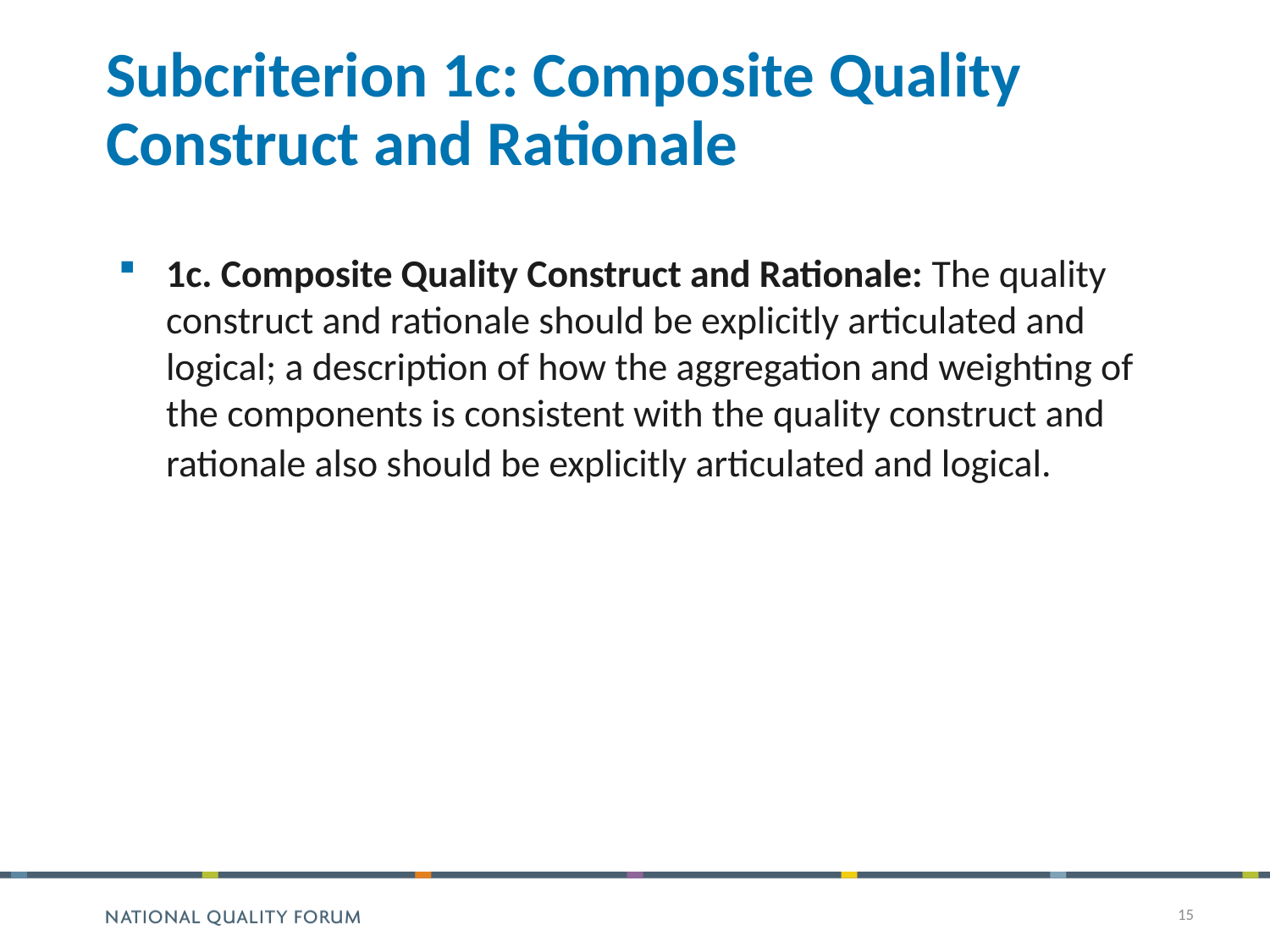

# Subcriterion 1c: Composite Quality Construct and Rationale
1c. Composite Quality Construct and Rationale: The quality construct and rationale should be explicitly articulated and logical; a description of how the aggregation and weighting of the components is consistent with the quality construct and rationale also should be explicitly articulated and logical.
15